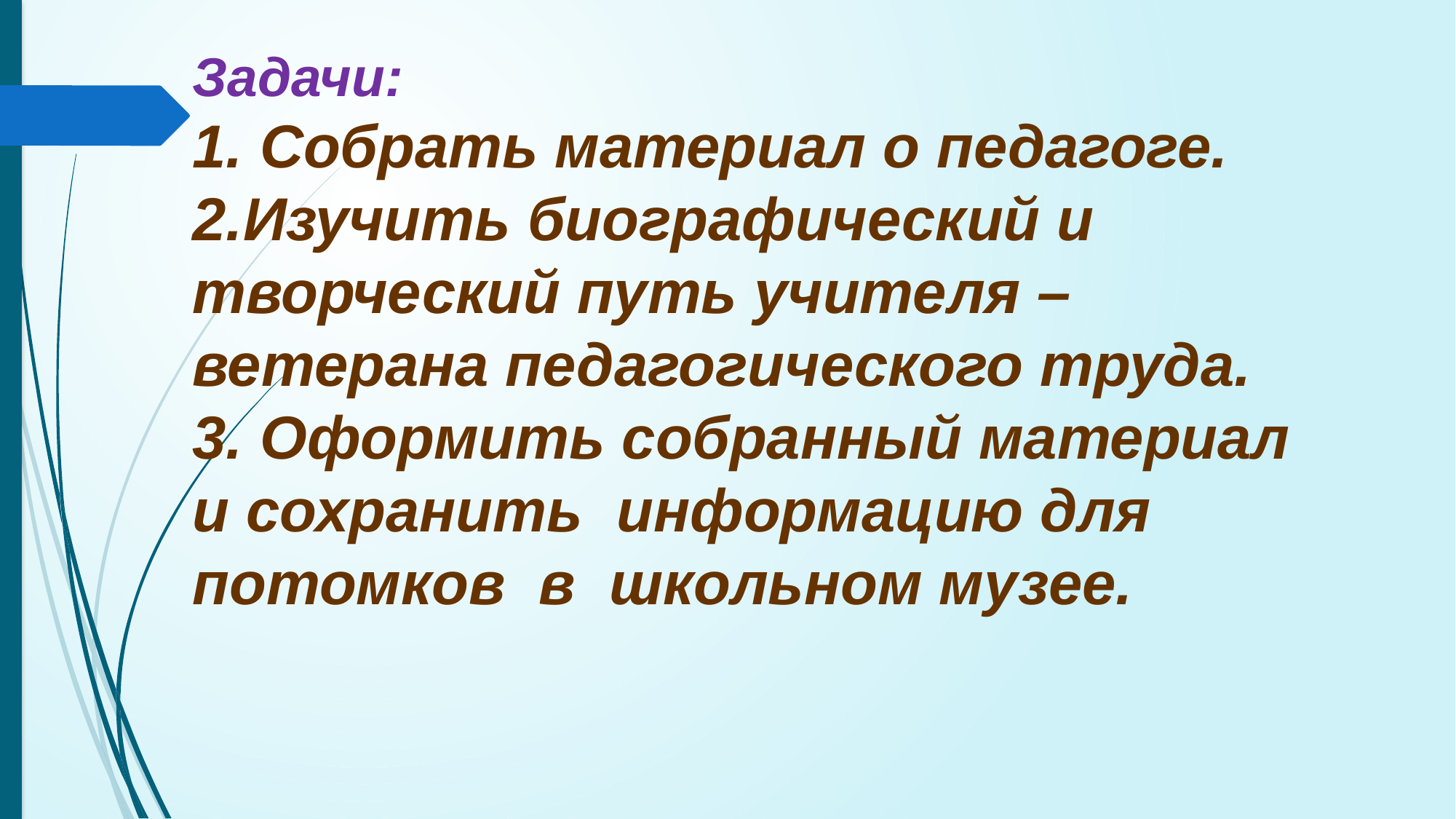

Задачи:
1. Собрать материал о педагоге.
2.Изучить биографический и творческий путь учителя – ветерана педагогического труда.
3. Оформить собранный материал и сохранить  информацию для потомков  в  школьном музее.